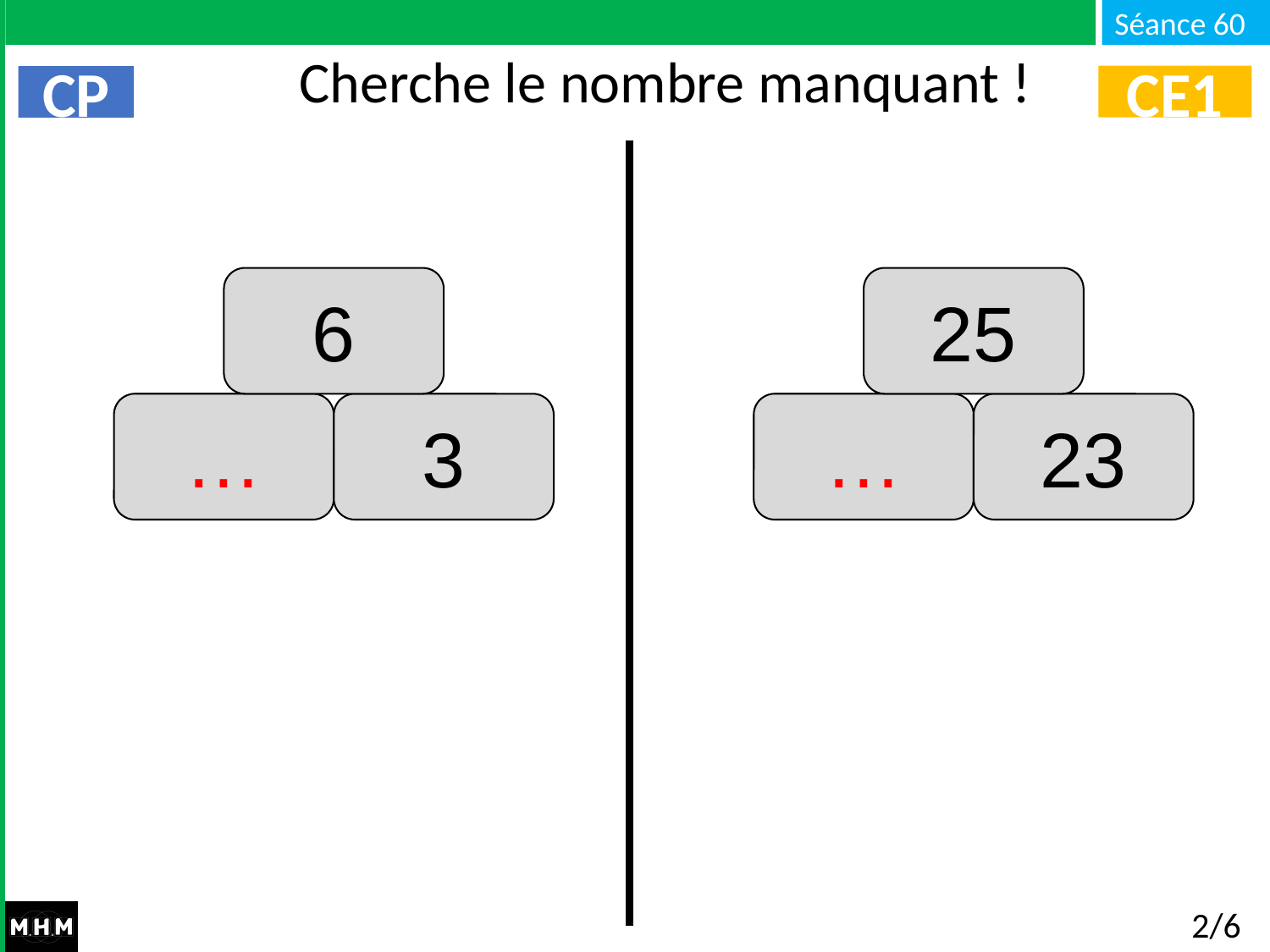

# Cherche le nombre manquant !
CE1
CP
25
6
23
3
…
…
2/6